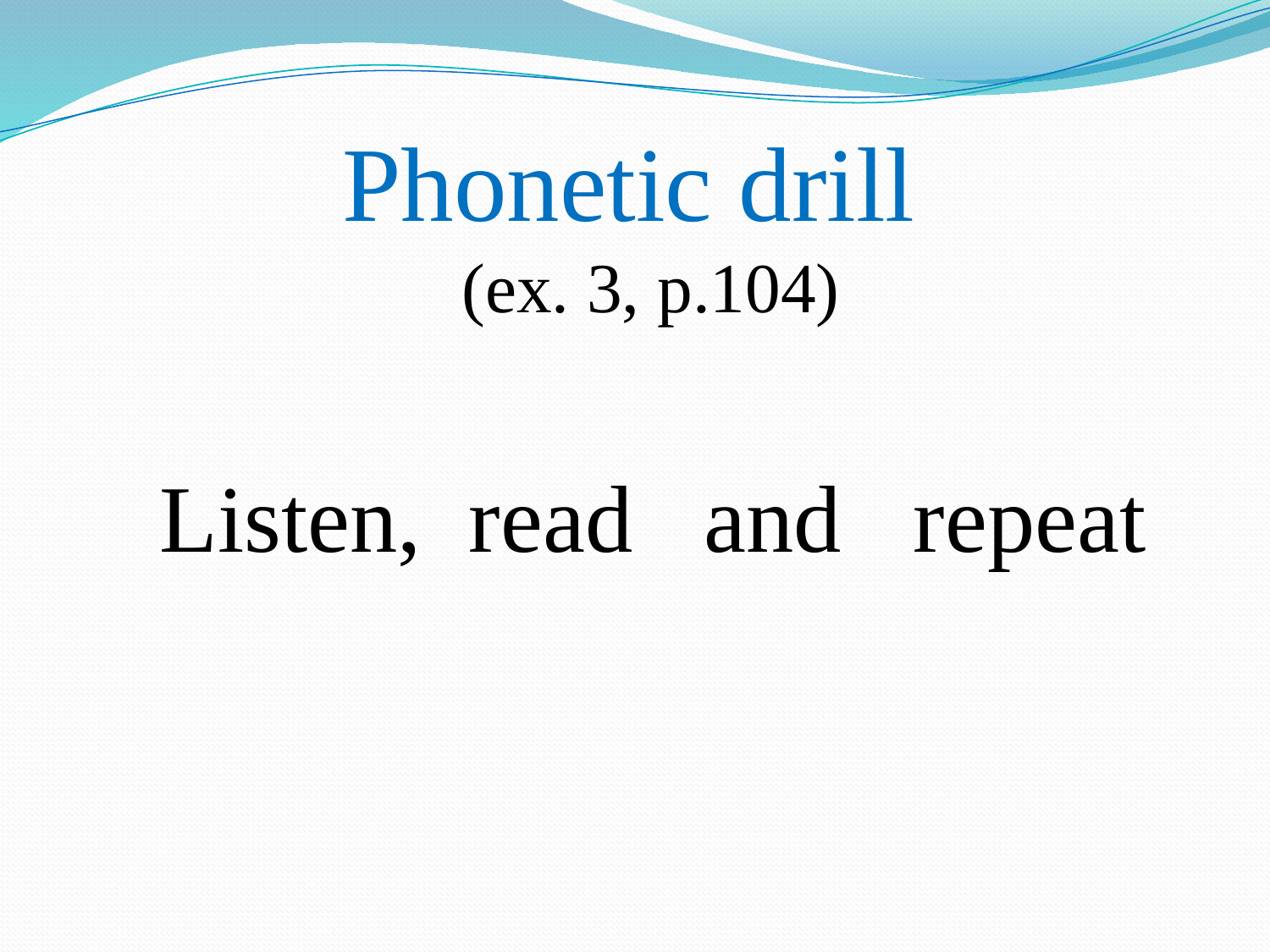

Phonetic drill
 (ex. 3, p.104)
  Listen,  read   and   repeat